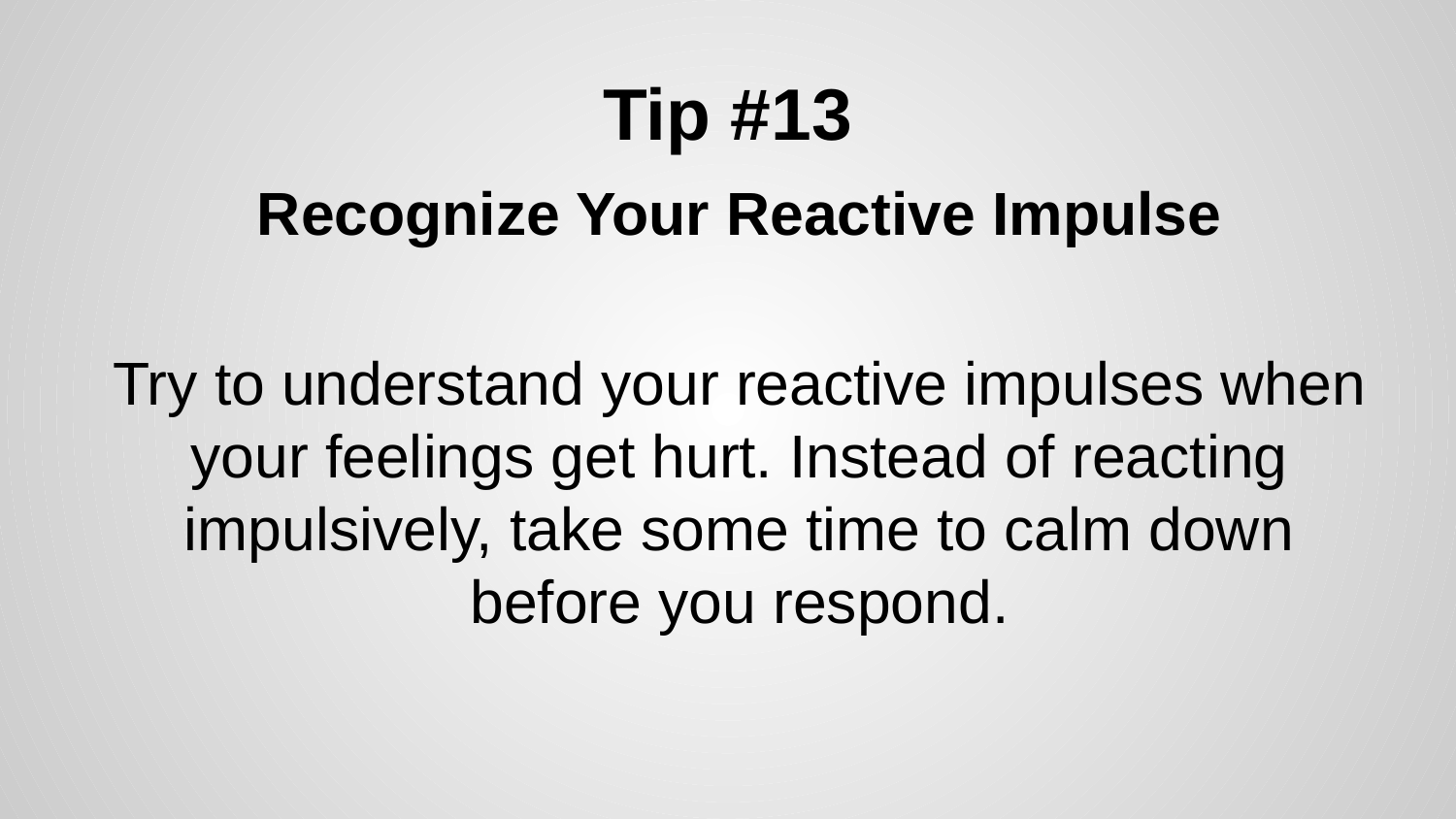

# Tip #13

Recognize Your Reactive Impulse

Try to understand your reactive impulses when your feelings get hurt. Instead of reacting impulsively, take some time to calm down before you respond.